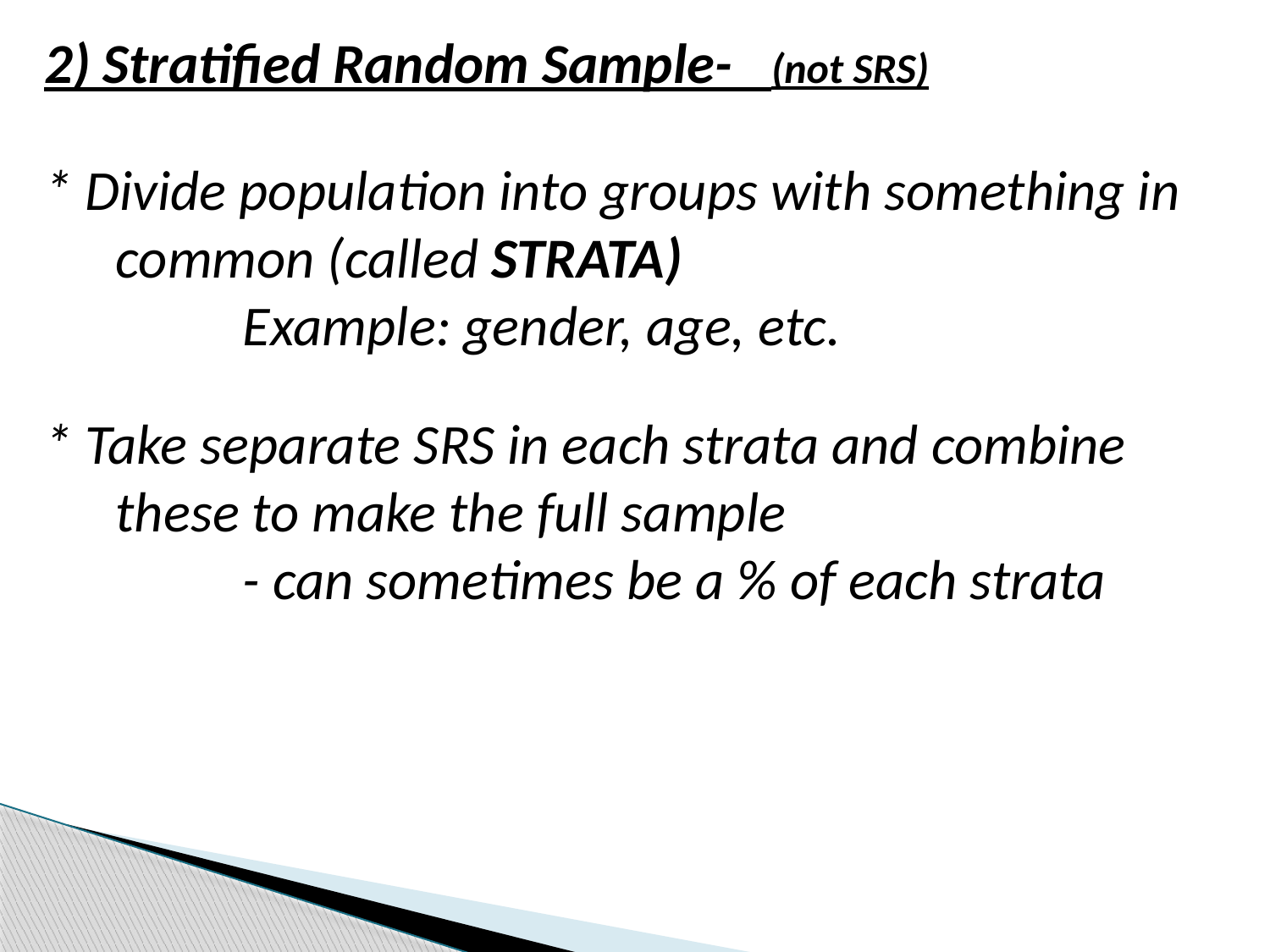

2) Stratified Random Sample-   (not SRS)
* Divide population into groups with something in common (called STRATA)
		Example: gender, age, etc.
* Take separate SRS in each strata and combine these to make the full sample
		- can sometimes be a % of each strata